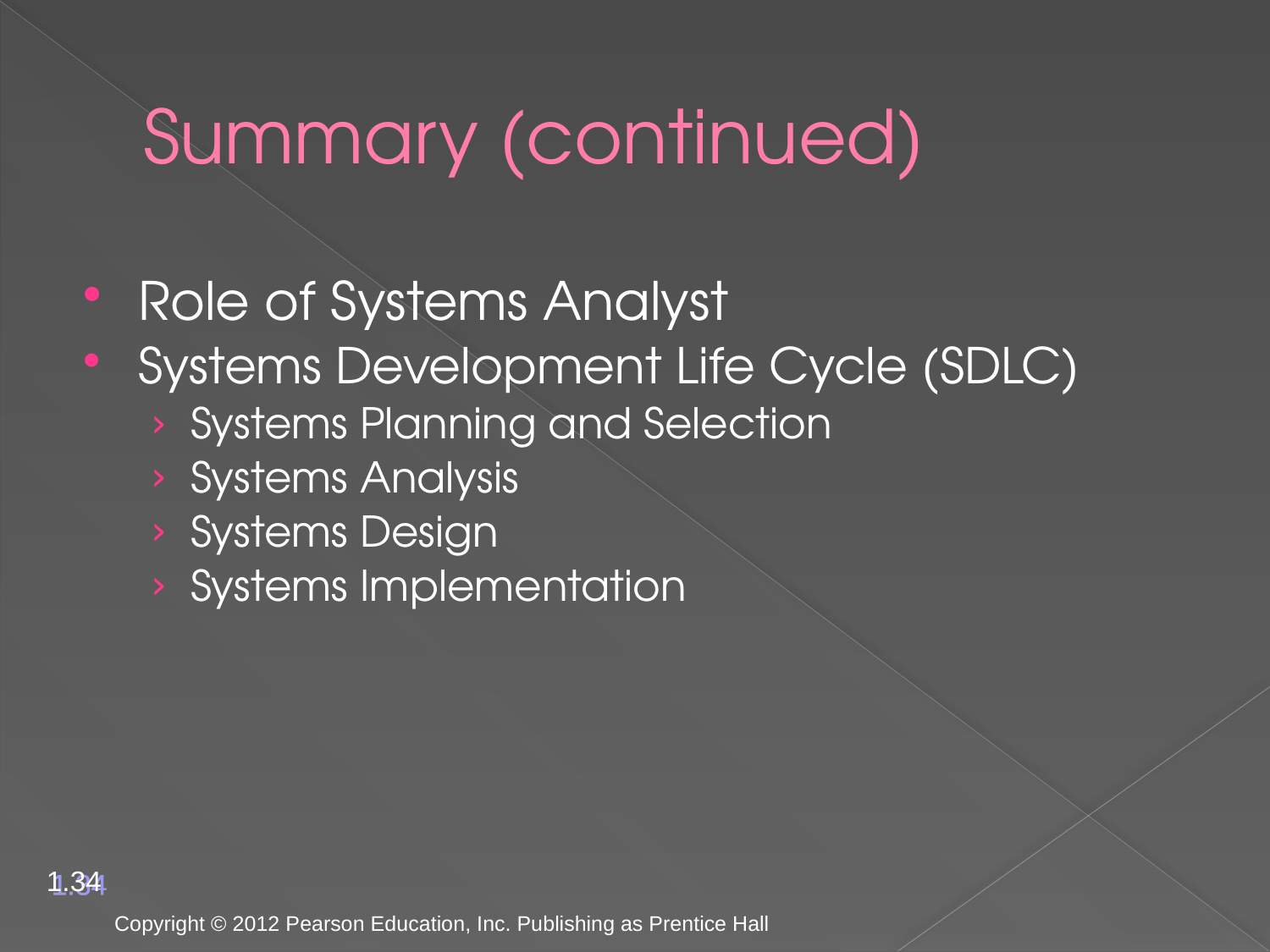

# Summary (continued)
Role of Systems Analyst
Systems Development Life Cycle (SDLC)
Systems Planning and Selection
Systems Analysis
Systems Design
Systems Implementation

1.34
Copyright © 2012 Pearson Education, Inc. Publishing as Prentice Hall